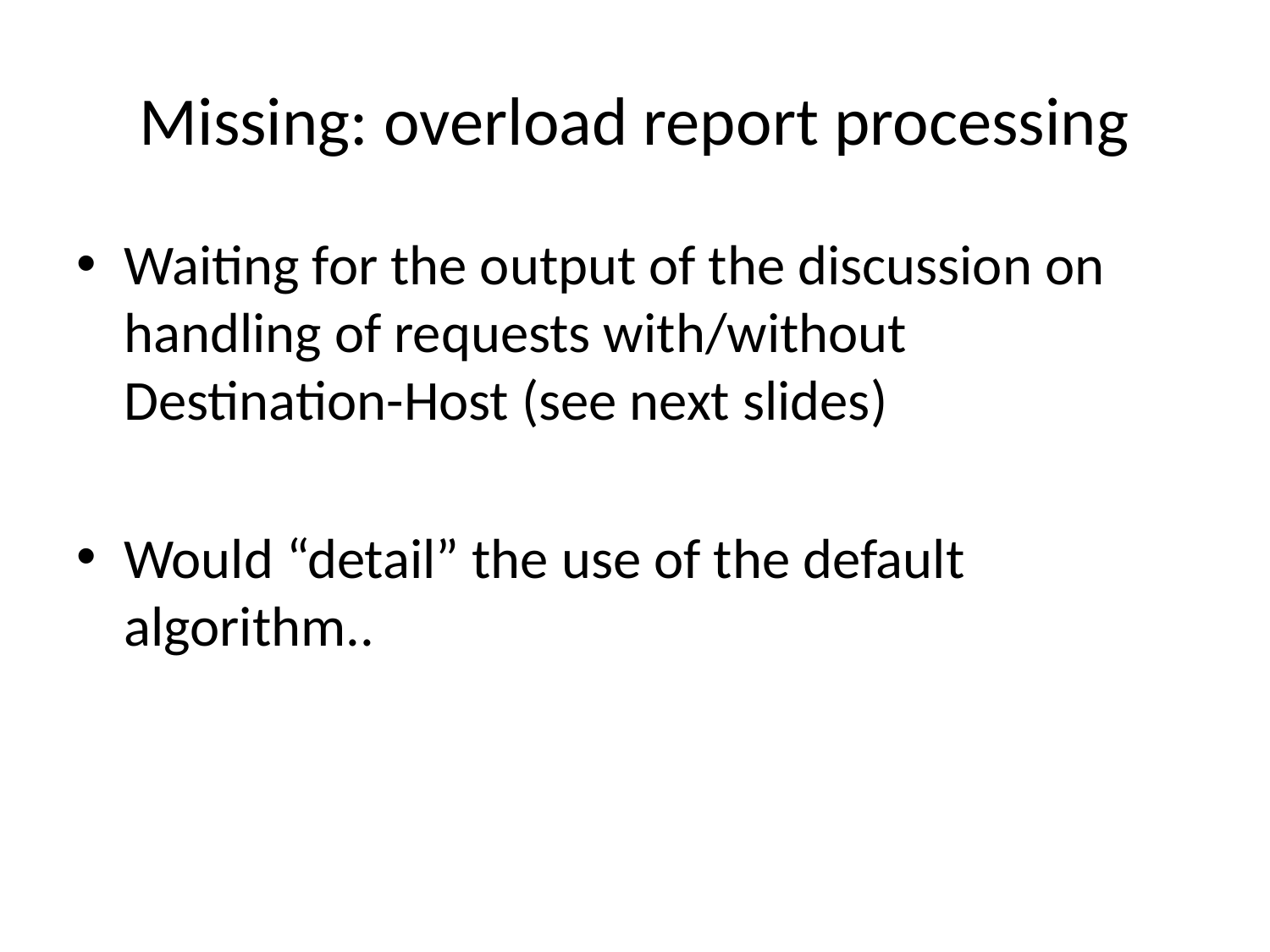

# Missing: overload report processing
Waiting for the output of the discussion on handling of requests with/without Destination-Host (see next slides)

Would “detail” the use of the default algorithm..